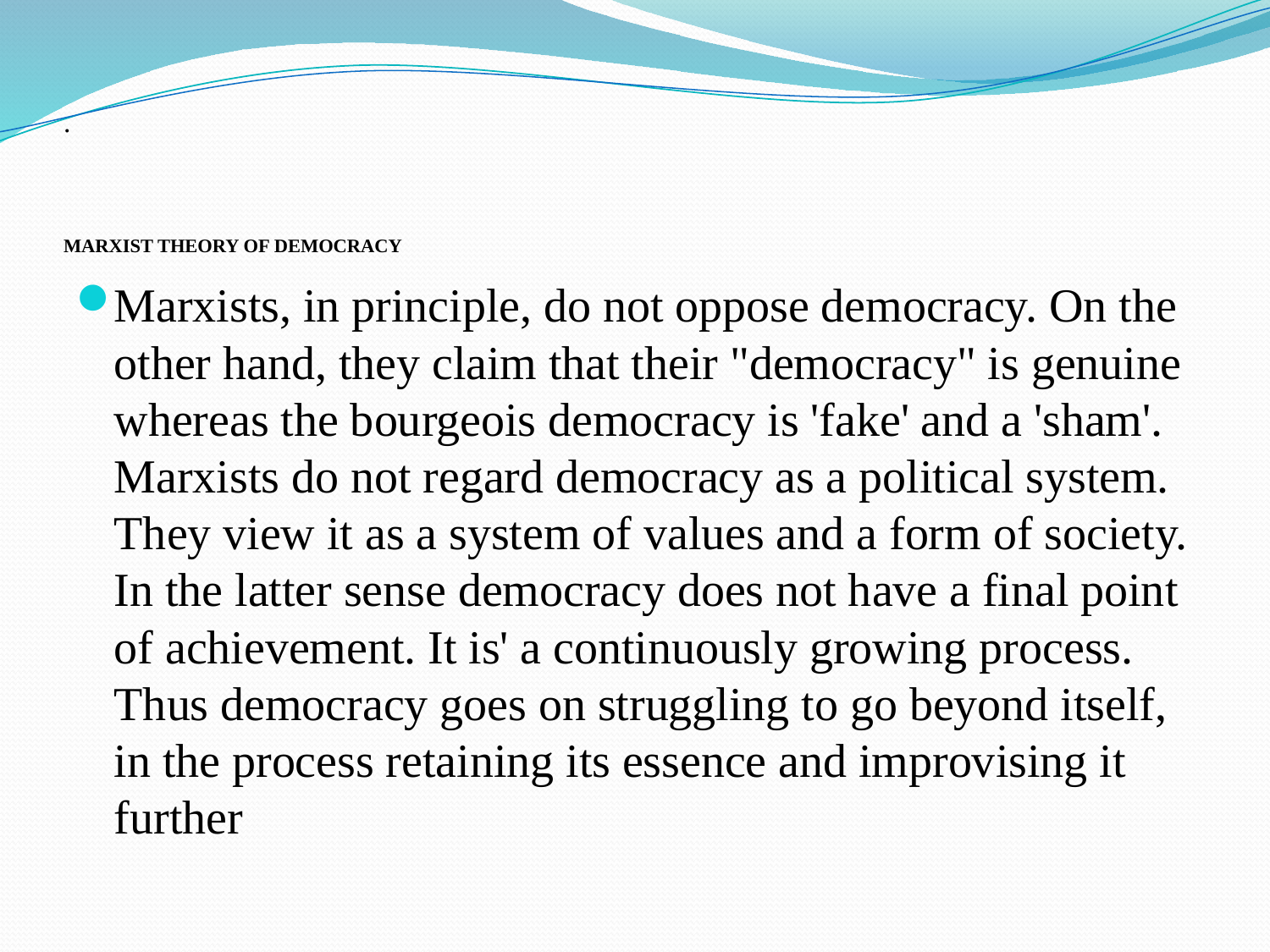

# .   MARXIST THEORY OF DEMOCRACY
Marxists, in principle, do not oppose democracy. On the other hand, they claim that their "democracy" is genuine whereas the bourgeois democracy is 'fake' and a 'sham'.
Marxists do not regard democracy as a political system. They view it as a system of values and a form of society. In the latter sense democracy does not have a final point of achievement. It is' a continuously growing process. Thus democracy goes on struggling to go beyond itself, in the process retaining its essence and improvising it further